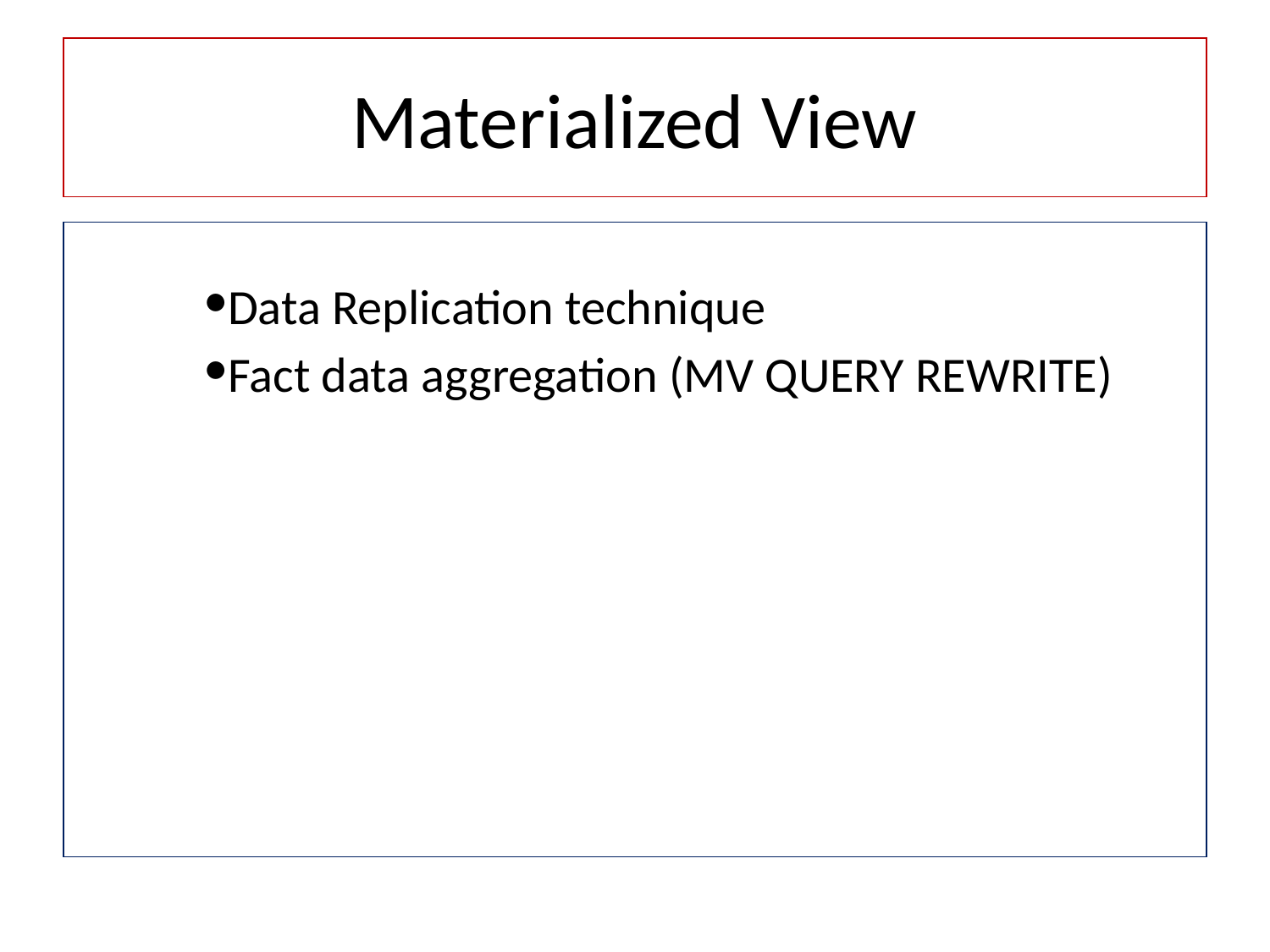

# Materialized View

Data Replication technique
Fact data aggregation (MV QUERY REWRITE)